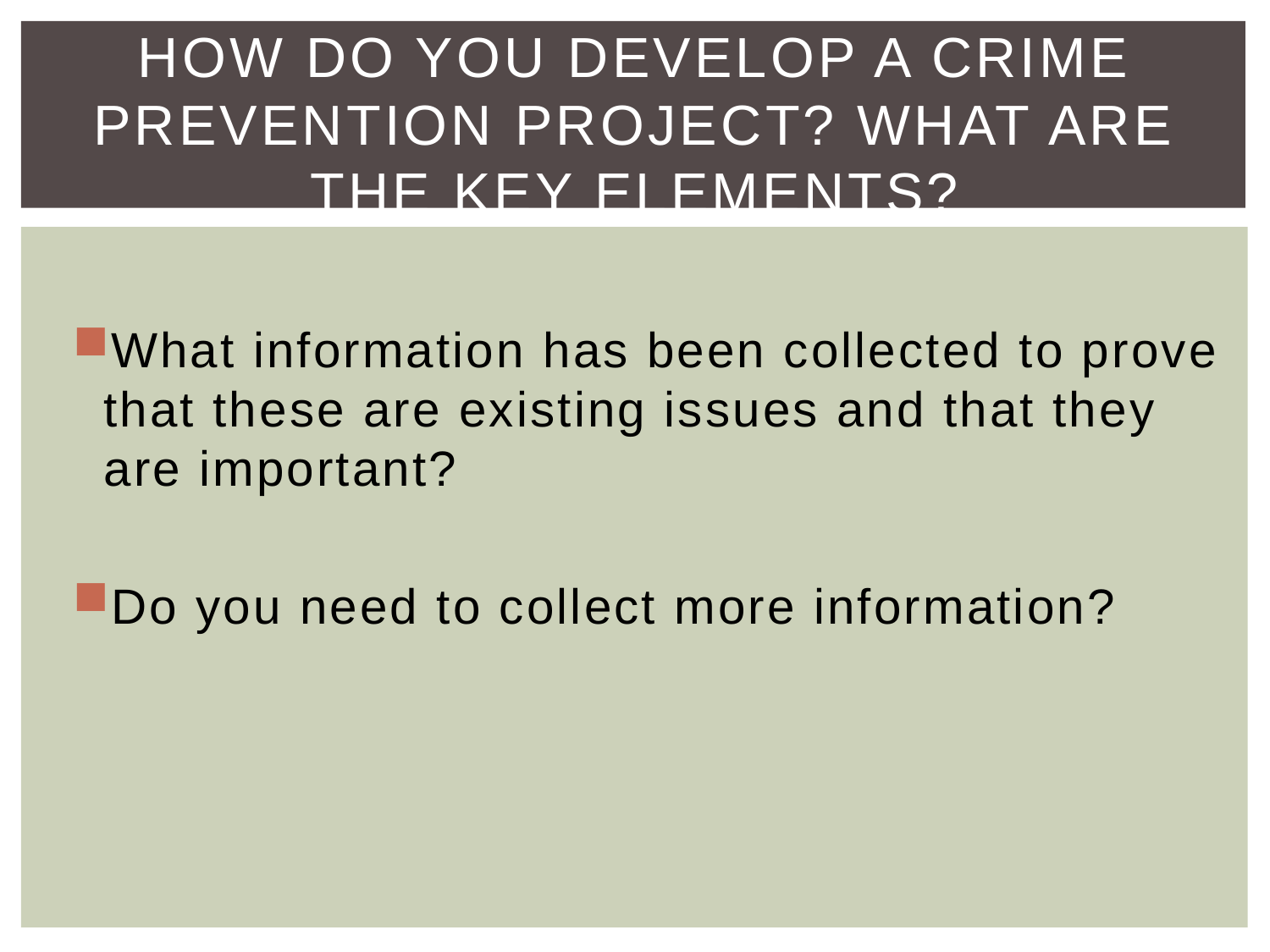

# How do you develop a crime prevention project? What are the key elements?

What information has been collected to prove that these are existing issues and that they are important?

Do you need to collect more information?